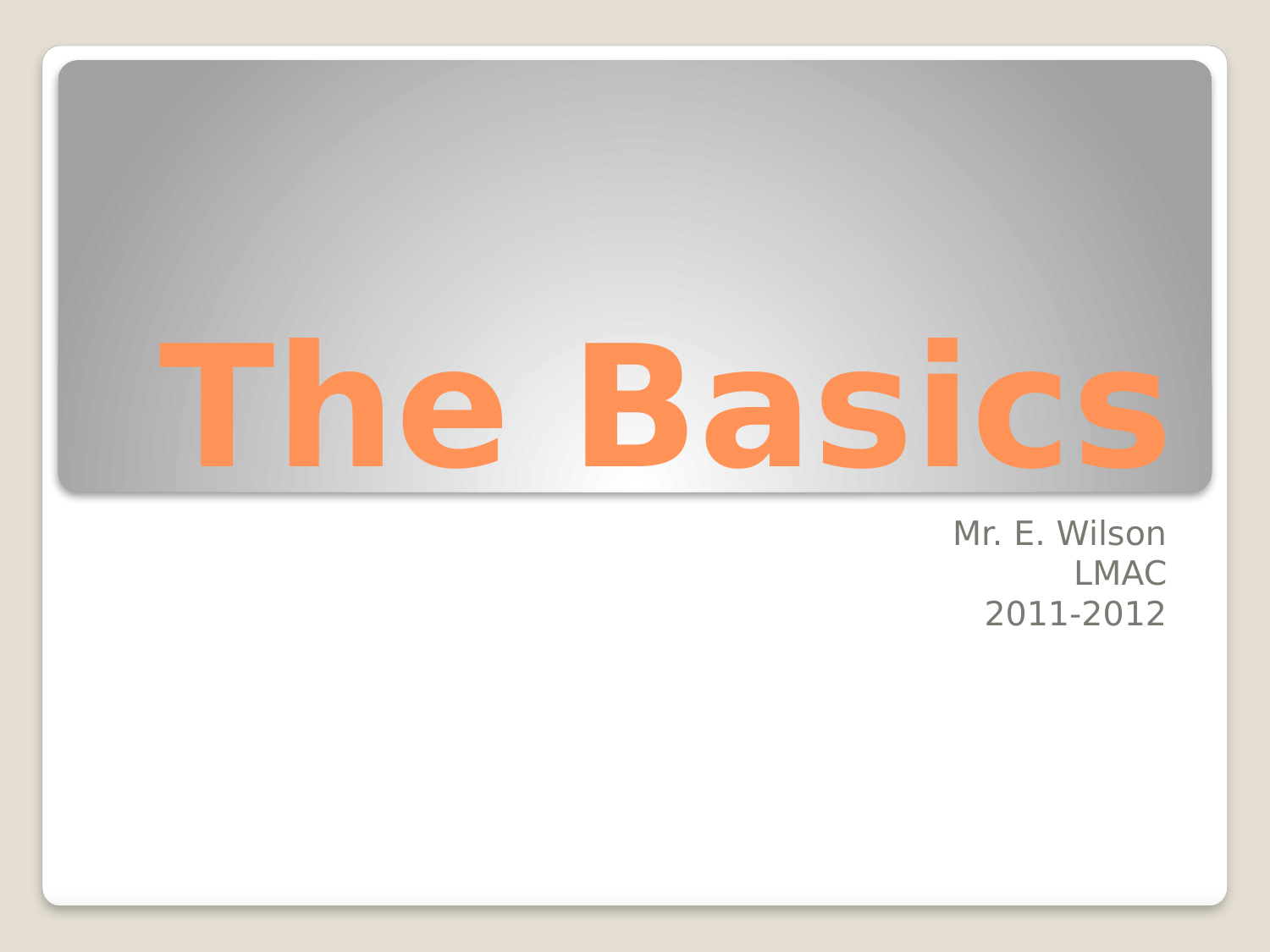

# The Basics
Mr. E. Wilson
LMAC
2011-2012